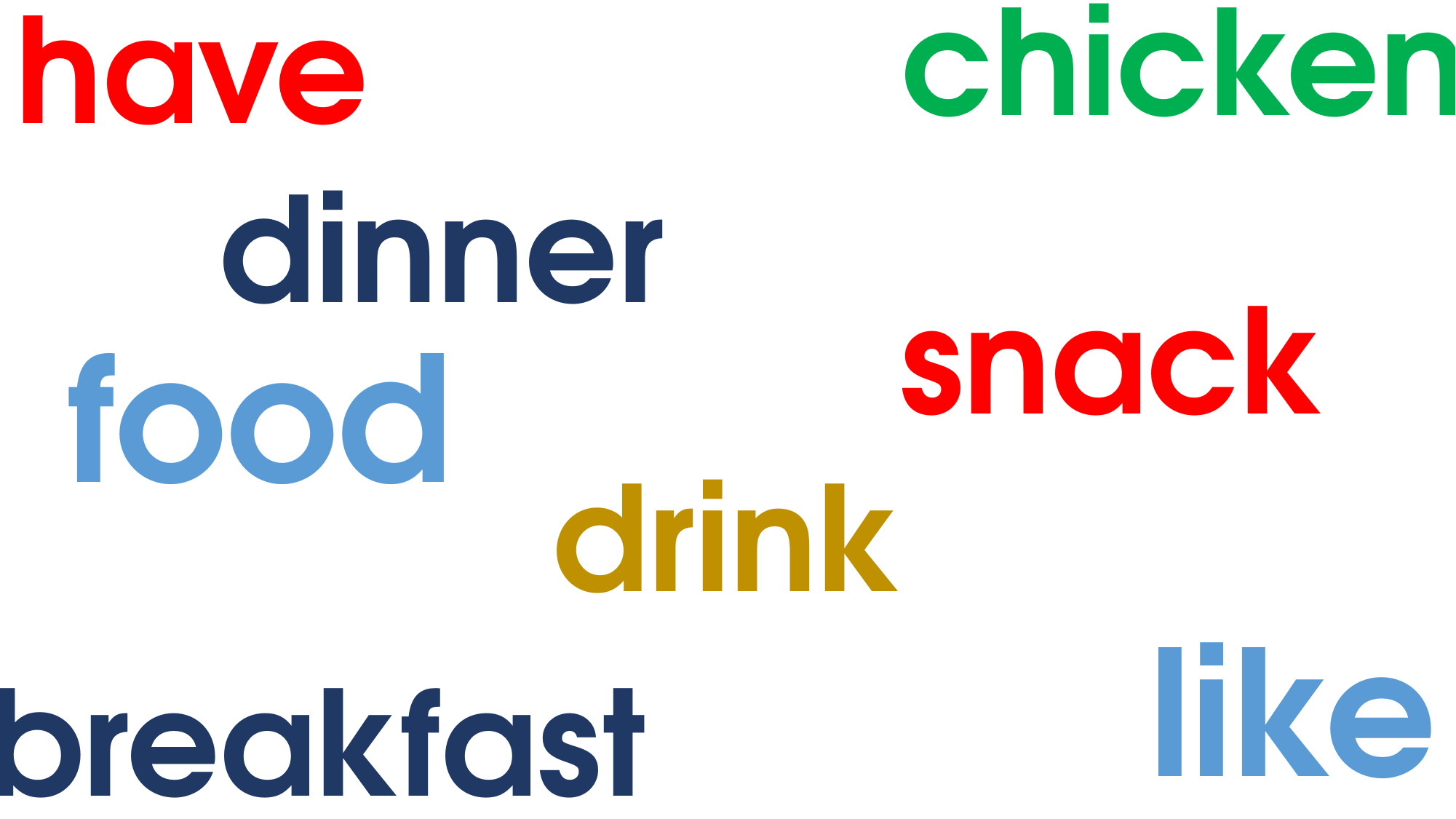

chicken
have
dinner
snack
food
drink
like
breakfast